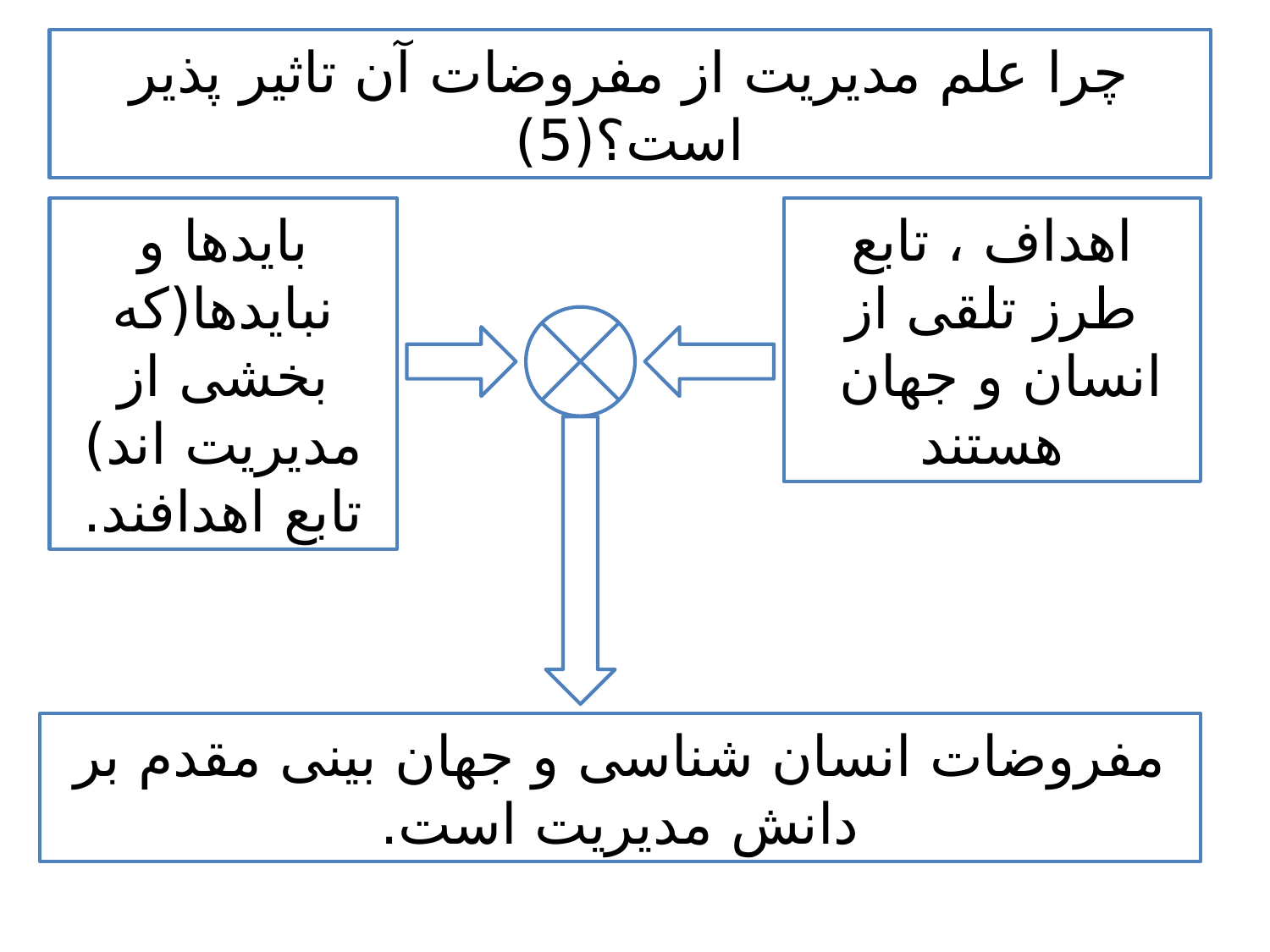

چرا علم مدیریت از مفروضات آن تاثیر پذیر است؟(5)
اهداف ، تابع طرز تلقی از انسان و جهان  هستند
بایدها و نبایدها(که بخشی از مدیریت اند) تابع اهدافند.

مفروضات انسان شناسی و جهان بینی مقدم بر دانش مدیریت است.